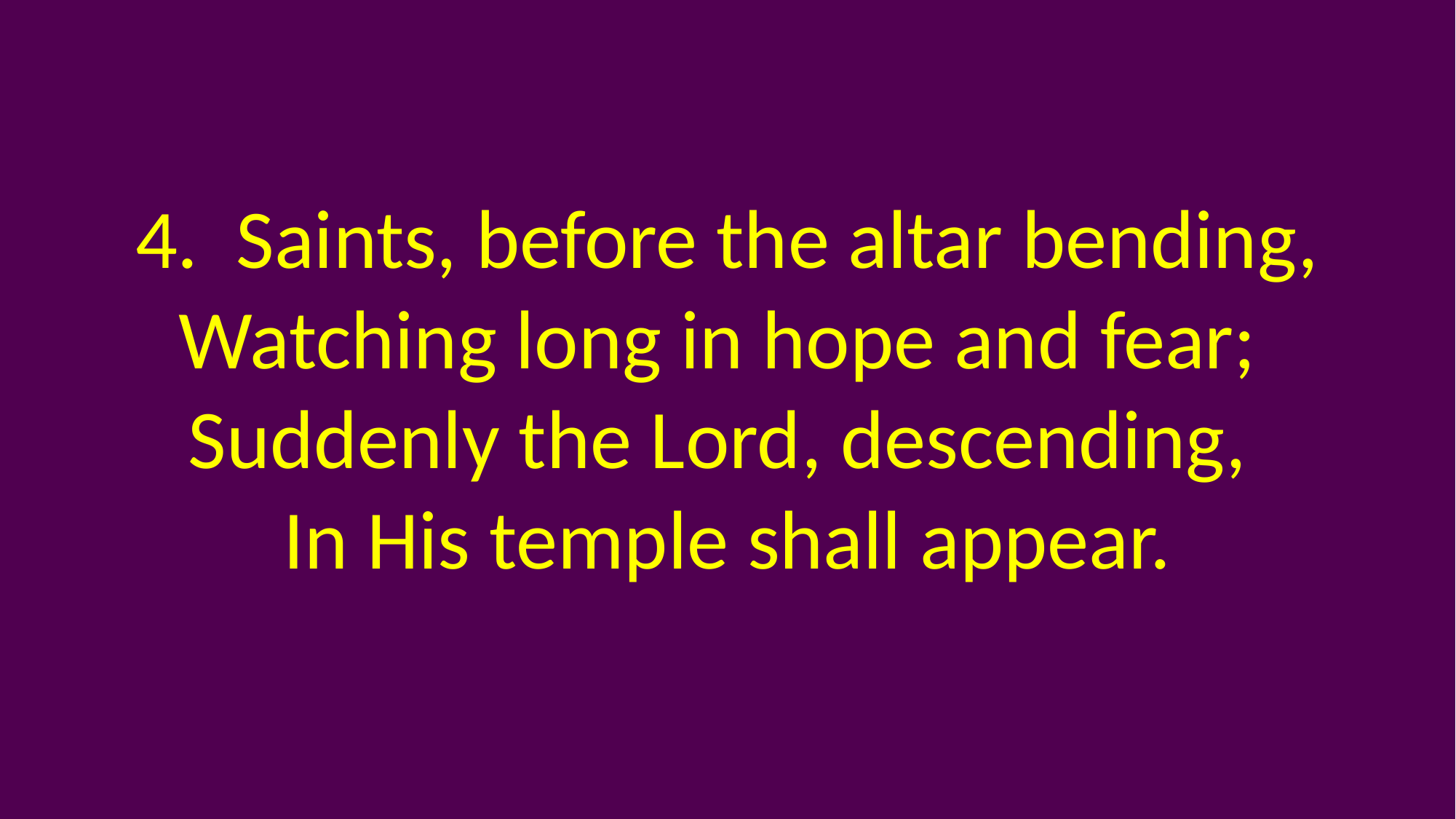

4.  Saints, before the altar bending,
Watching long in hope and fear;
Suddenly the Lord, descending,
In His temple shall appear.